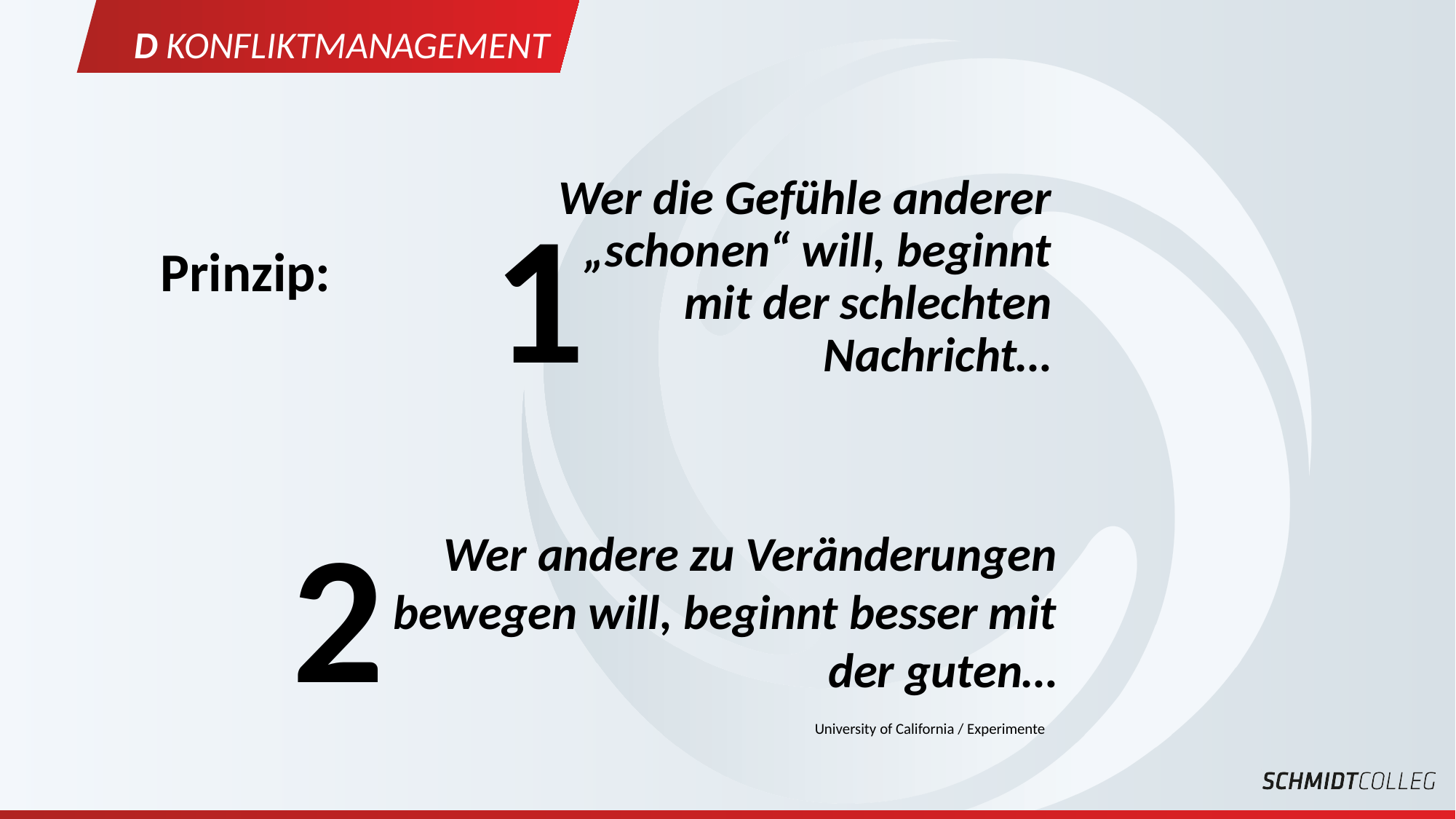

D Konfliktmanagement

Wer die Gefühle anderer „schonen“ will, beginnt mit der schlechten Nachricht…
1
Prinzip:
2
Wer andere zu Veränderungen bewegen will, beginnt besser mit der guten…
University of California / Experimente